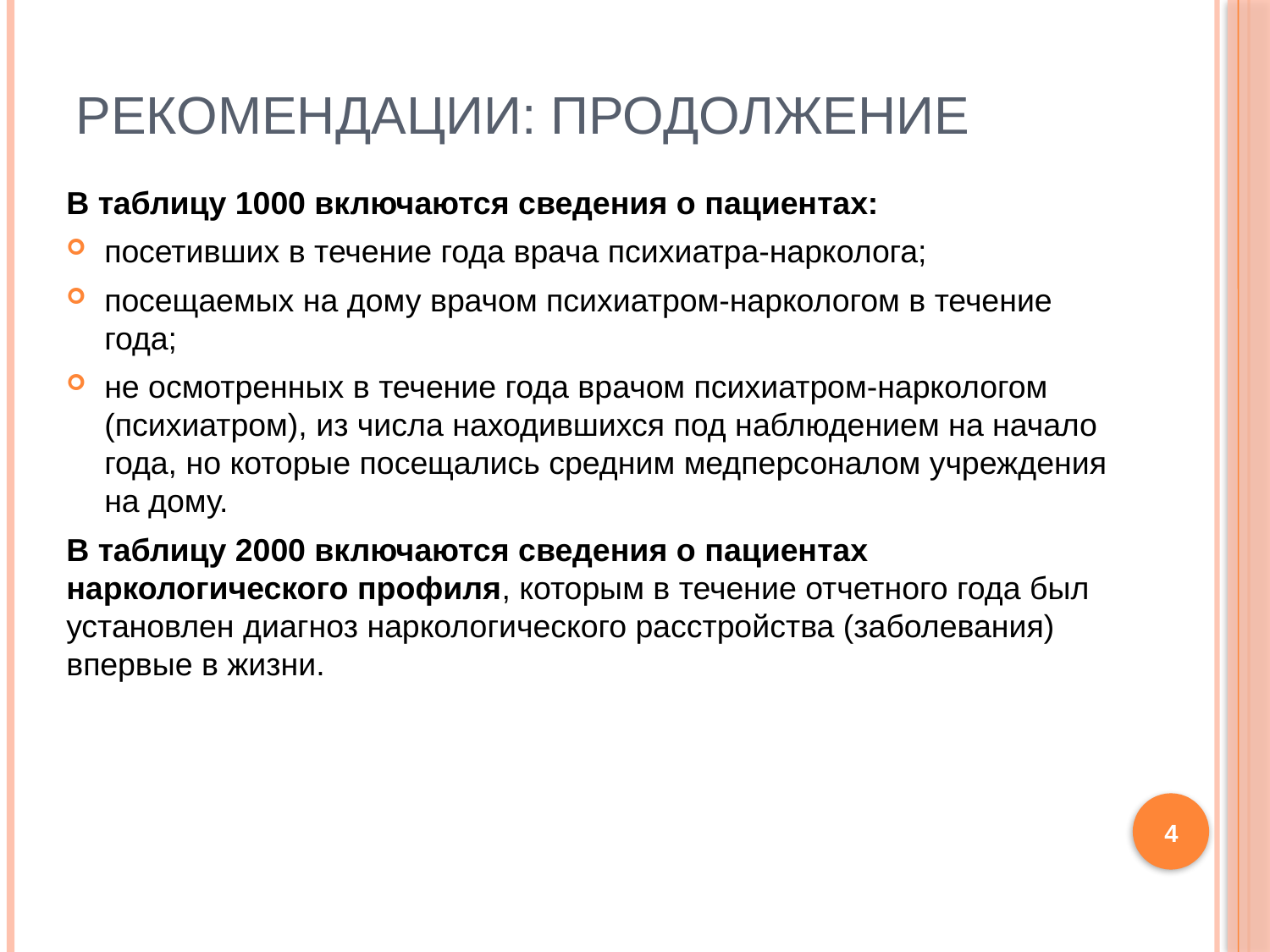

# Рекомендации: продолжение
В таблицу 1000 включаются сведения о пациентах:
посетивших в течение года врача психиатра-нарколога;
посещаемых на дому врачом психиатром-наркологом в течение года;
не осмотренных в течение года врачом психиатром-наркологом (психиатром), из числа находившихся под наблюдением на начало года, но которые посещались средним медперсоналом учреждения на дому.
В таблицу 2000 включаются сведения о пациентах наркологического профиля, которым в течение отчетного года был установлен диагноз наркологического расстройства (заболевания) впервые в жизни.
4